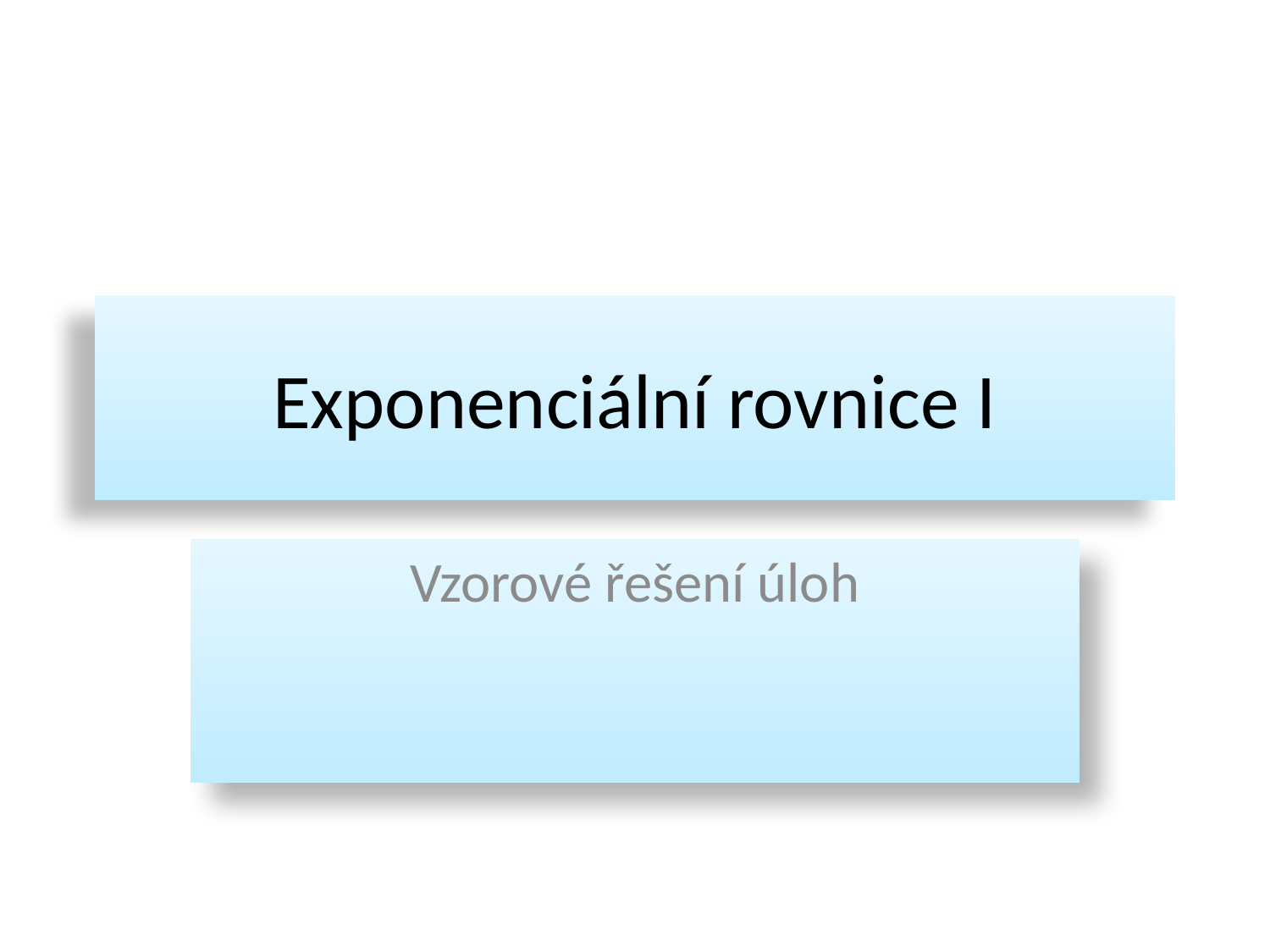

# Exponenciální rovnice I
Vzorové řešení úloh